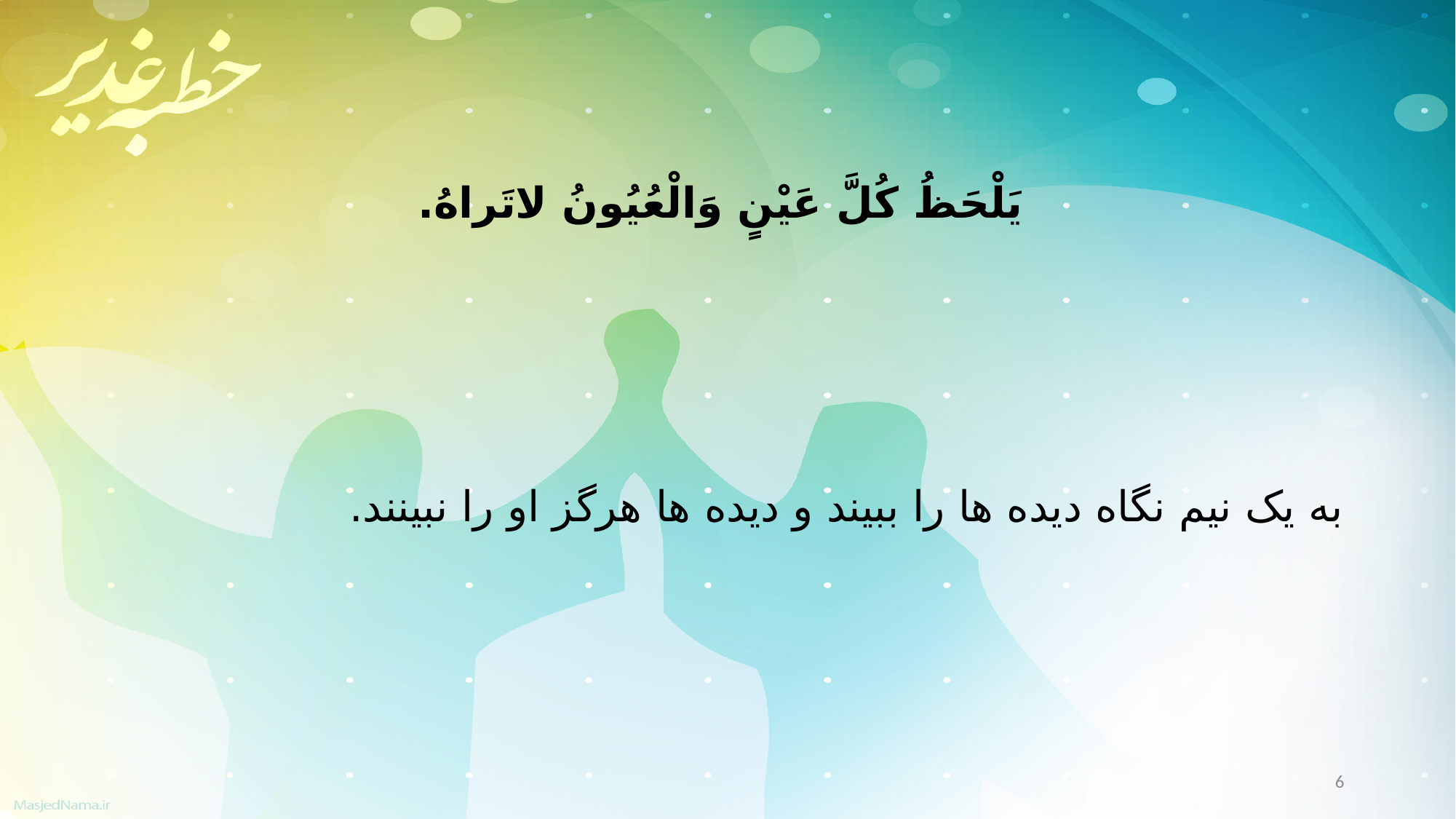

یَلْحَظُ کُلَّ عَیْنٍ وَالْعُیُونُ لاتَراهُ.

به یک نیم نگاه دیده ها را ببیند و دیده ها هرگز او را نبینند.
6